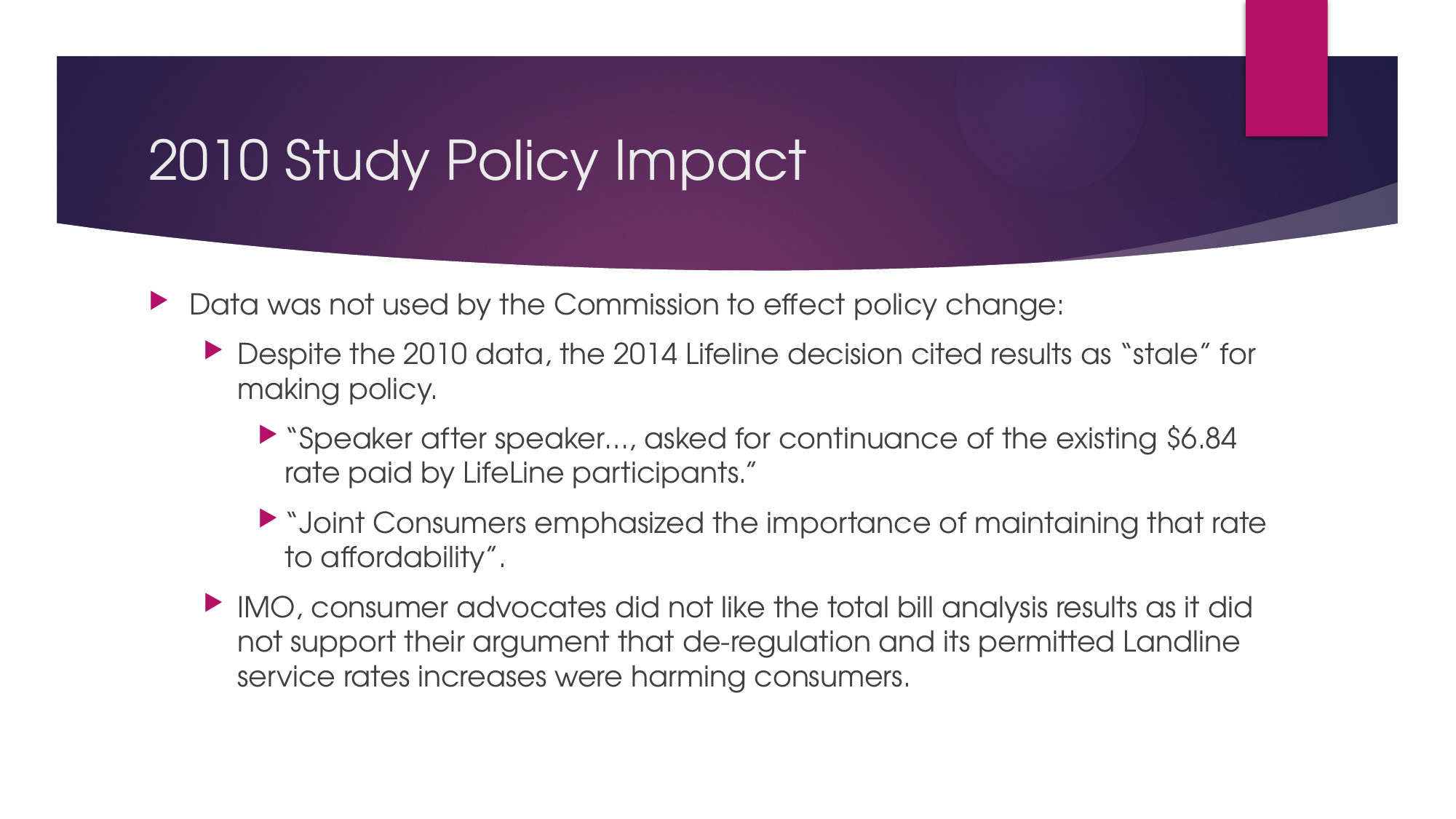

# 2010 Study Policy Impact
Data was not used by the Commission to effect policy change:
Despite the 2010 data, the 2014 Lifeline decision cited results as “stale” for making policy.
“Speaker after speaker…, asked for continuance of the existing $6.84 rate paid by LifeLine participants.”
“Joint Consumers emphasized the importance of maintaining that rate to affordability”.
IMO, consumer advocates did not like the total bill analysis results as it did not support their argument that de-regulation and its permitted Landline service rates increases were harming consumers.